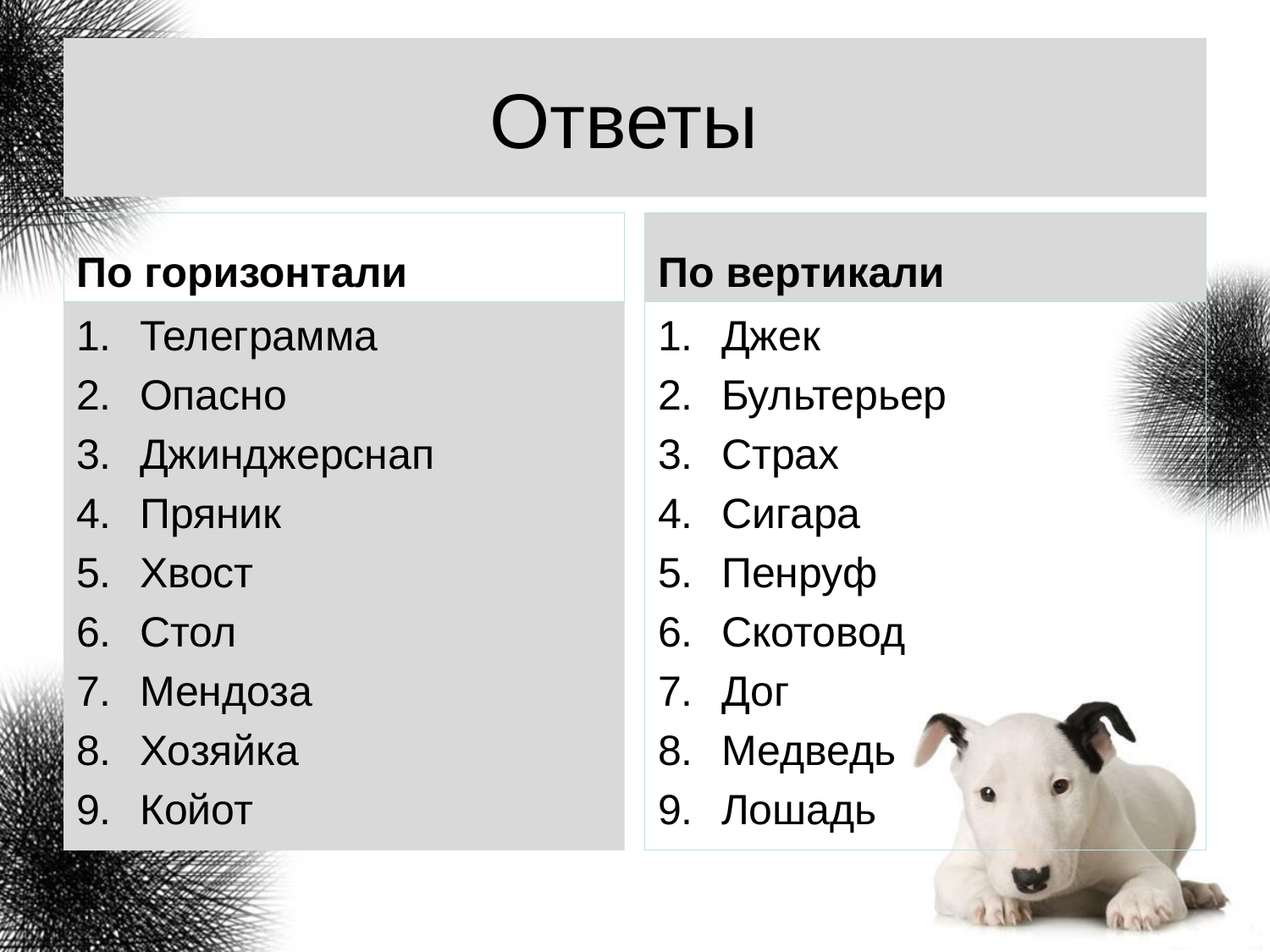

# Ответы
По горизонтали
По вертикали
Телеграмма
Опасно
Джинджерснап
Пряник
Хвост
Стол
Мендоза
Хозяйка
Койот
Джек
Бультерьер
Страх
Сигара
Пенруф
Скотовод
Дог
Медведь
Лошадь